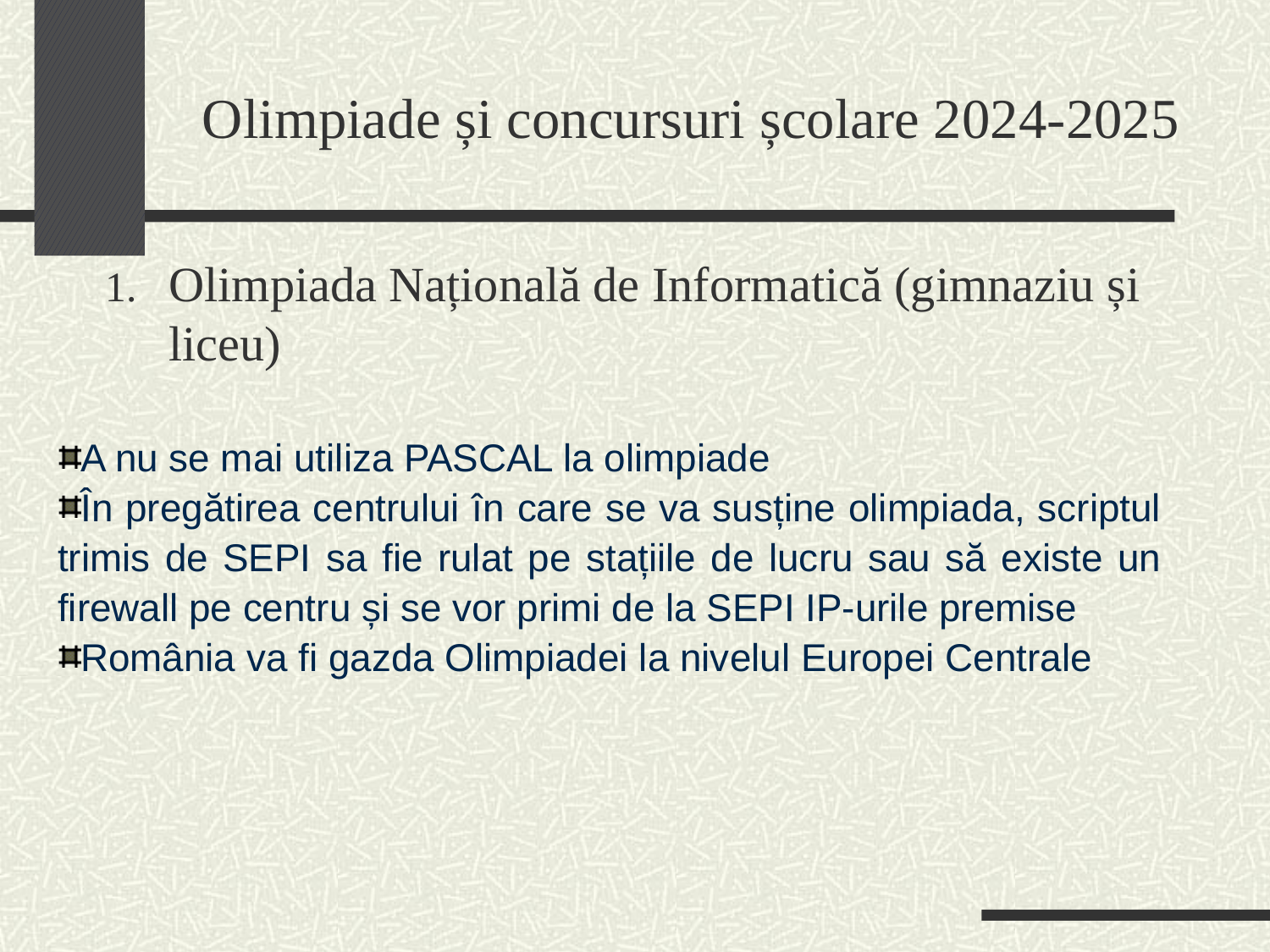

# Olimpiade și concursuri școlare 2024-2025
Olimpiada Națională de Informatică (gimnaziu și liceu)

A nu se mai utiliza PASCAL la olimpiade
În pregătirea centrului în care se va susține olimpiada, scriptul trimis de SEPI sa fie rulat pe stațiile de lucru sau să existe un firewall pe centru și se vor primi de la SEPI IP-urile premise
România va fi gazda Olimpiadei la nivelul Europei Centrale